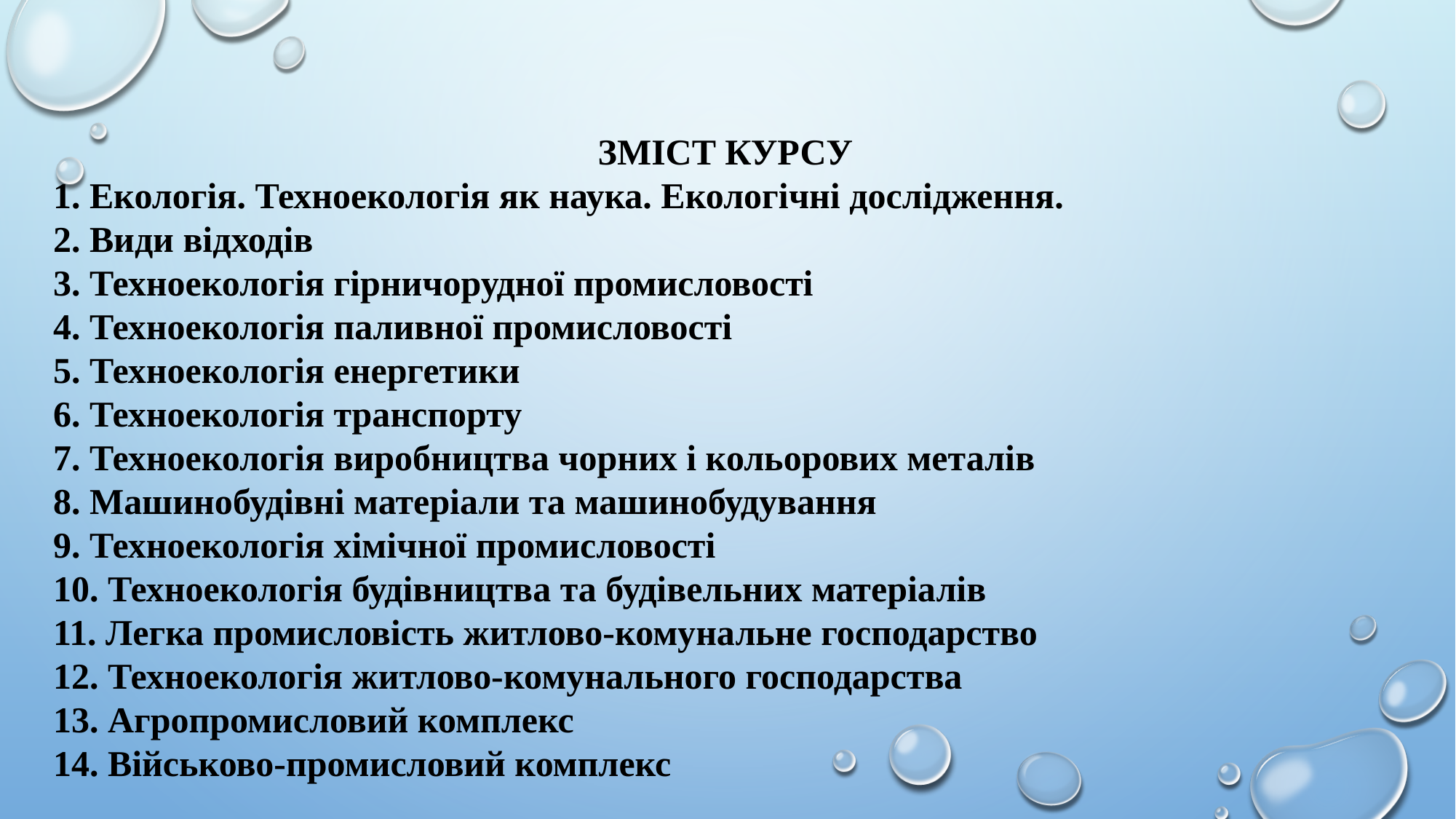

ЗМІСТ КУРСУ
1. Екологія. Техноекологія як наука. Екологічні дослідження.
2. Види відходів
3. Техноекологія гірничорудної промисловості
4. Техноекологія паливної промисловості
5. Техноекологія енергетики
6. Техноекологія транспорту
7. Техноекологія виробництва чорних і кольорових металів
8. Машинобудівні матеріали та машинобудування
9. Техноекологія хімічної промисловості
10. Техноекологія будівництва та будівельних матеріалів
11. Легка промисловість житлово-комунальне господарство
12. Техноекологія житлово-комунального господарства
13. Агропромисловий комплекс
14. Військово-промисловий комплекс